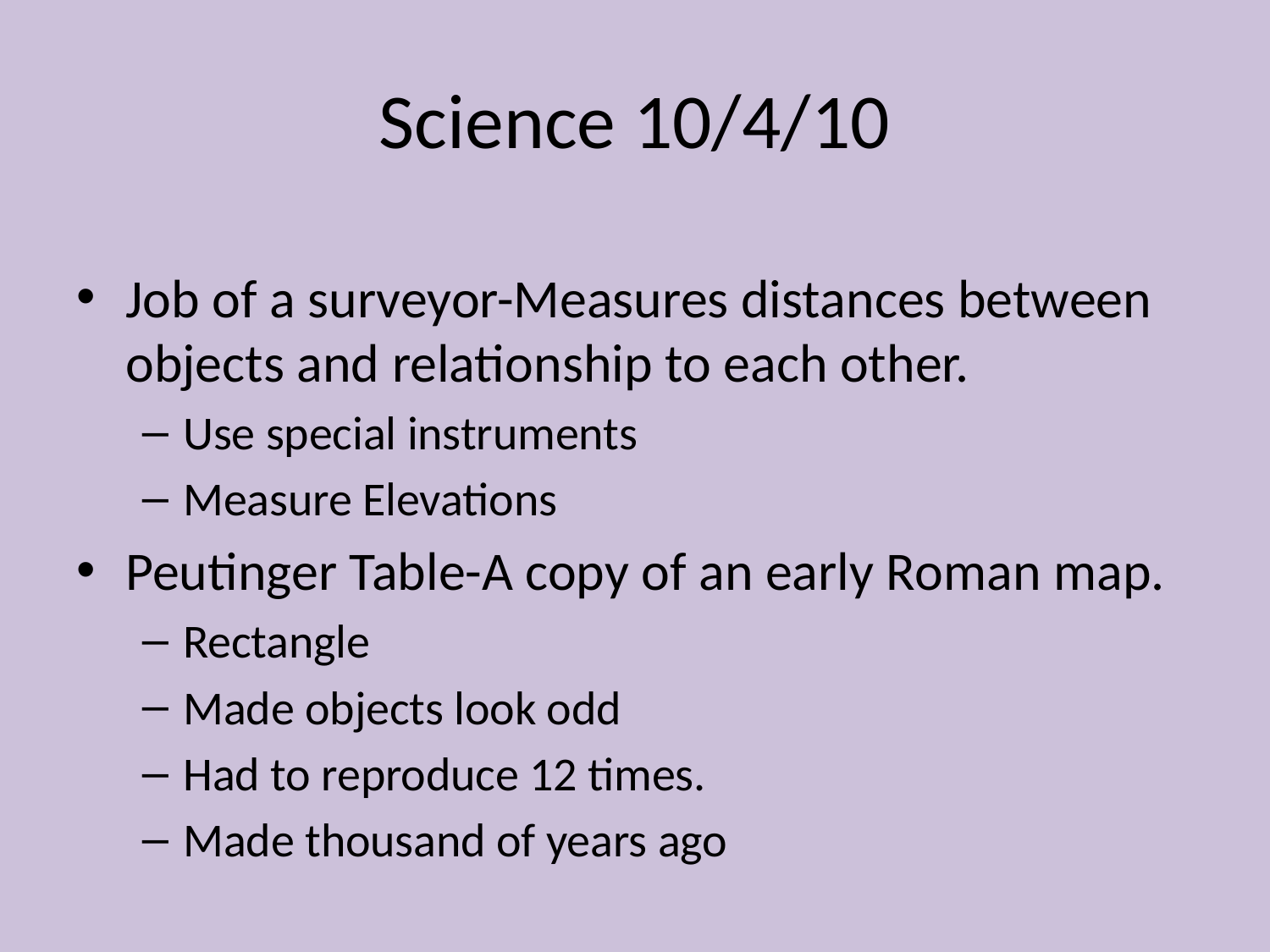

# Science 10/4/10
Job of a surveyor-Measures distances between objects and relationship to each other.
Use special instruments
Measure Elevations
Peutinger Table-A copy of an early Roman map.
Rectangle
Made objects look odd
Had to reproduce 12 times.
Made thousand of years ago